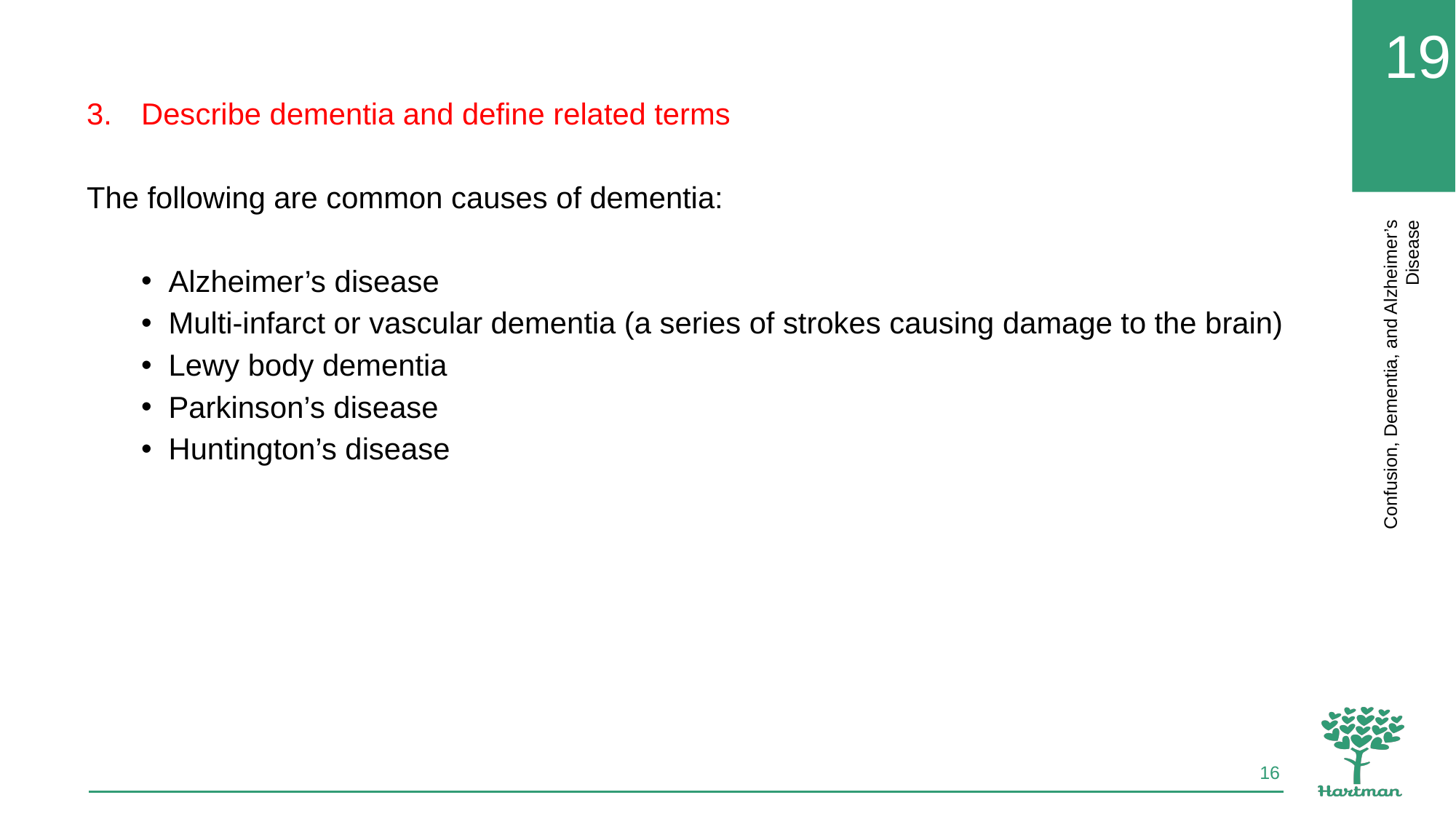

Describe dementia and define related terms

The following are common causes of dementia:

Alzheimer’s disease
Multi-infarct or vascular dementia (a series of strokes causing damage to the brain)
Lewy body dementia
Parkinson’s disease
Huntington’s disease

16